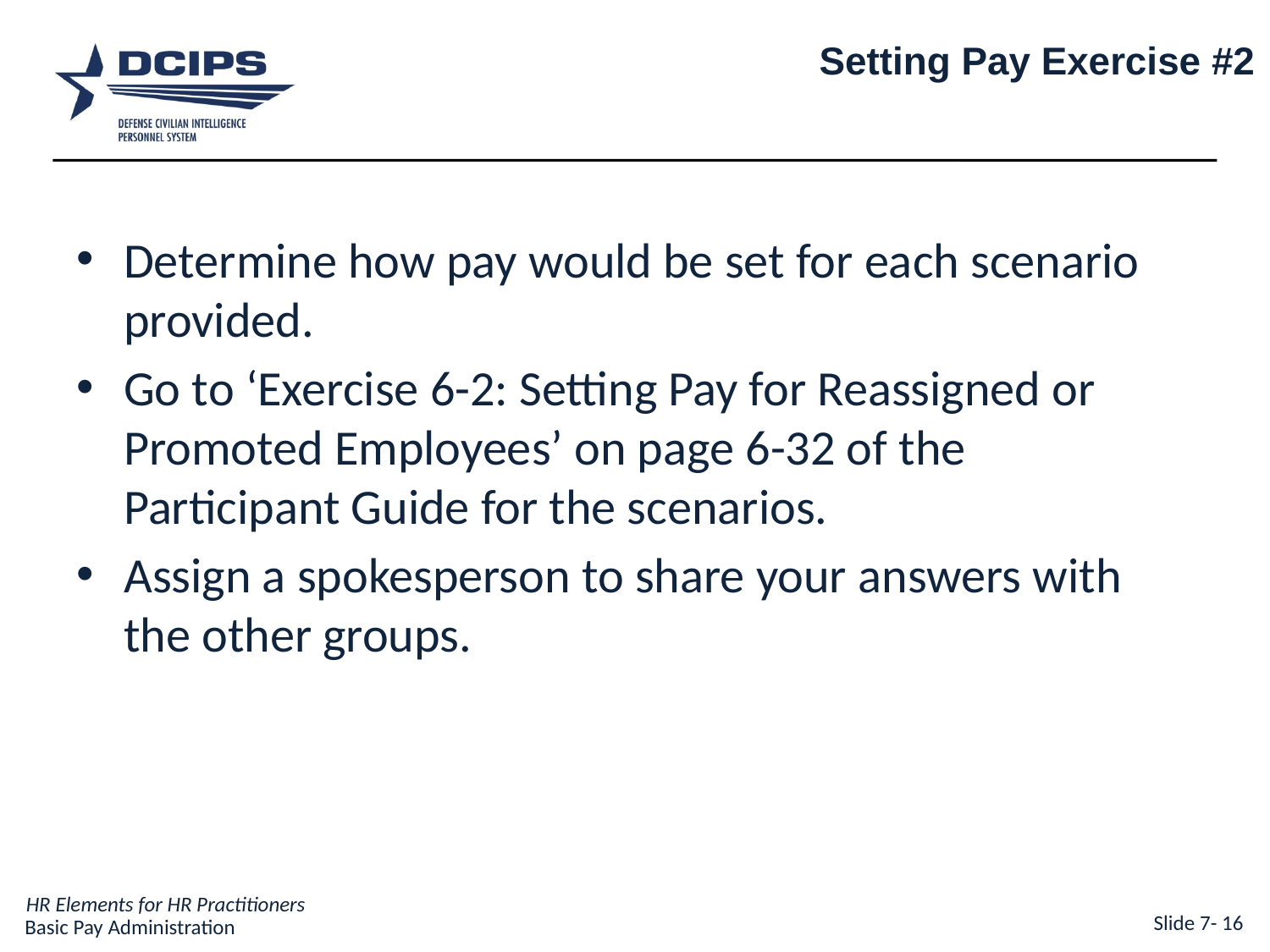

Setting Pay Exercise #2
Determine how pay would be set for each scenario provided.
Go to ‘Exercise 6-2: Setting Pay for Reassigned or Promoted Employees’ on page 6-32 of the Participant Guide for the scenarios.
Assign a spokesperson to share your answers with the other groups.

Slide 7- 16
Basic Pay Administration